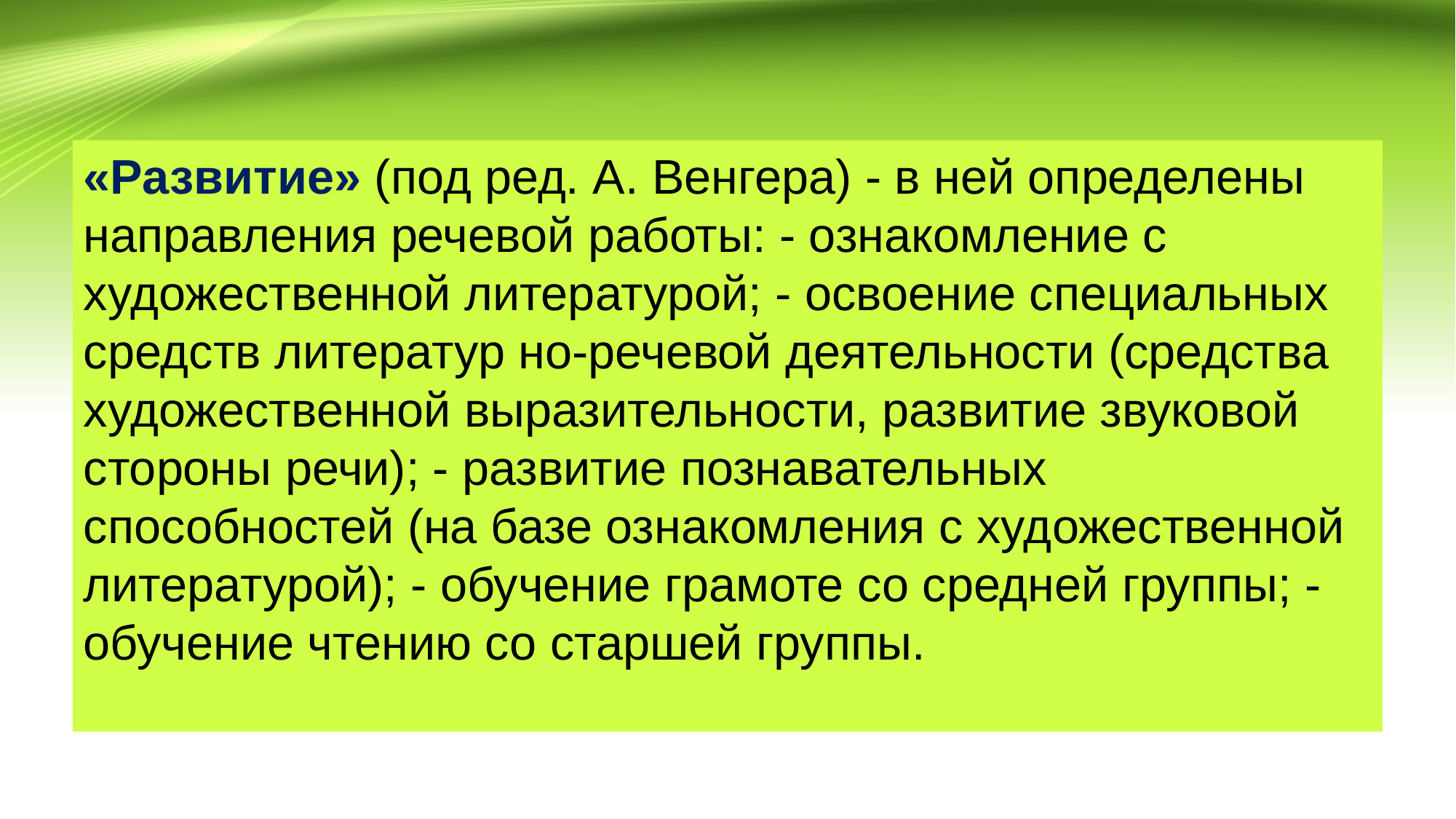

«Развитие» (под ред. А. Венгера) - в ней определены направления речевой работы: - ознакомление с художественной литературой; - освоение специальных средств литератур но-речевой деятельности (средства художественной выразительности, развитие звуковой стороны речи); - развитие познавательных способностей (на базе ознакомления с художественной литературой); - обучение грамоте со средней группы; - обучение чтению со старшей группы.